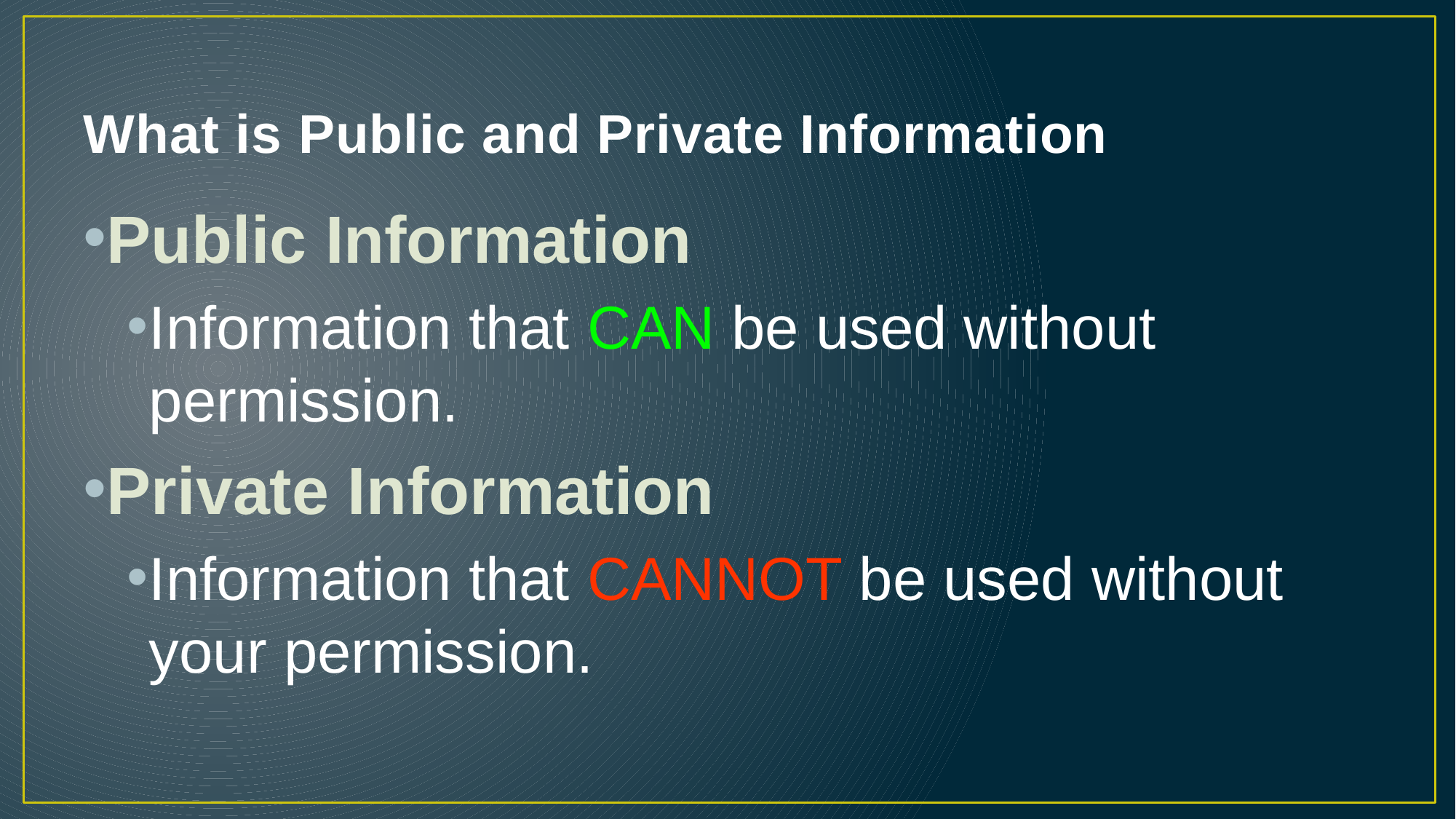

# What is Public and Private Information
Public Information
Information that CAN be used without permission.
Private Information
Information that CANNOT be used without your permission.